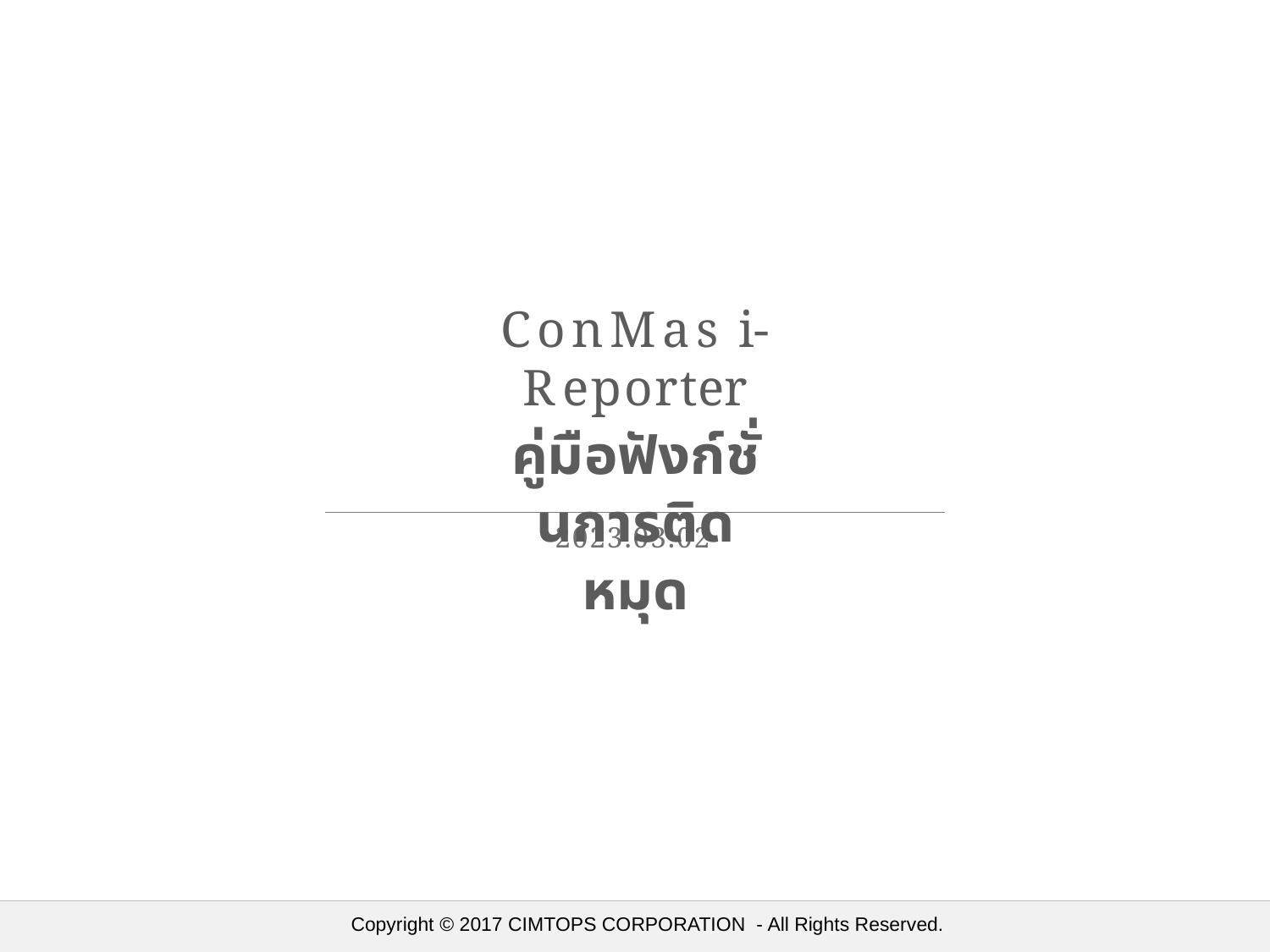

ConMas i-Reporter
คู่มือฟังก์ชั่นการติดหมุด

2023.03.02

Copyright © 2017 CIMTOPS CORPORATION  - All Rights Reserved.